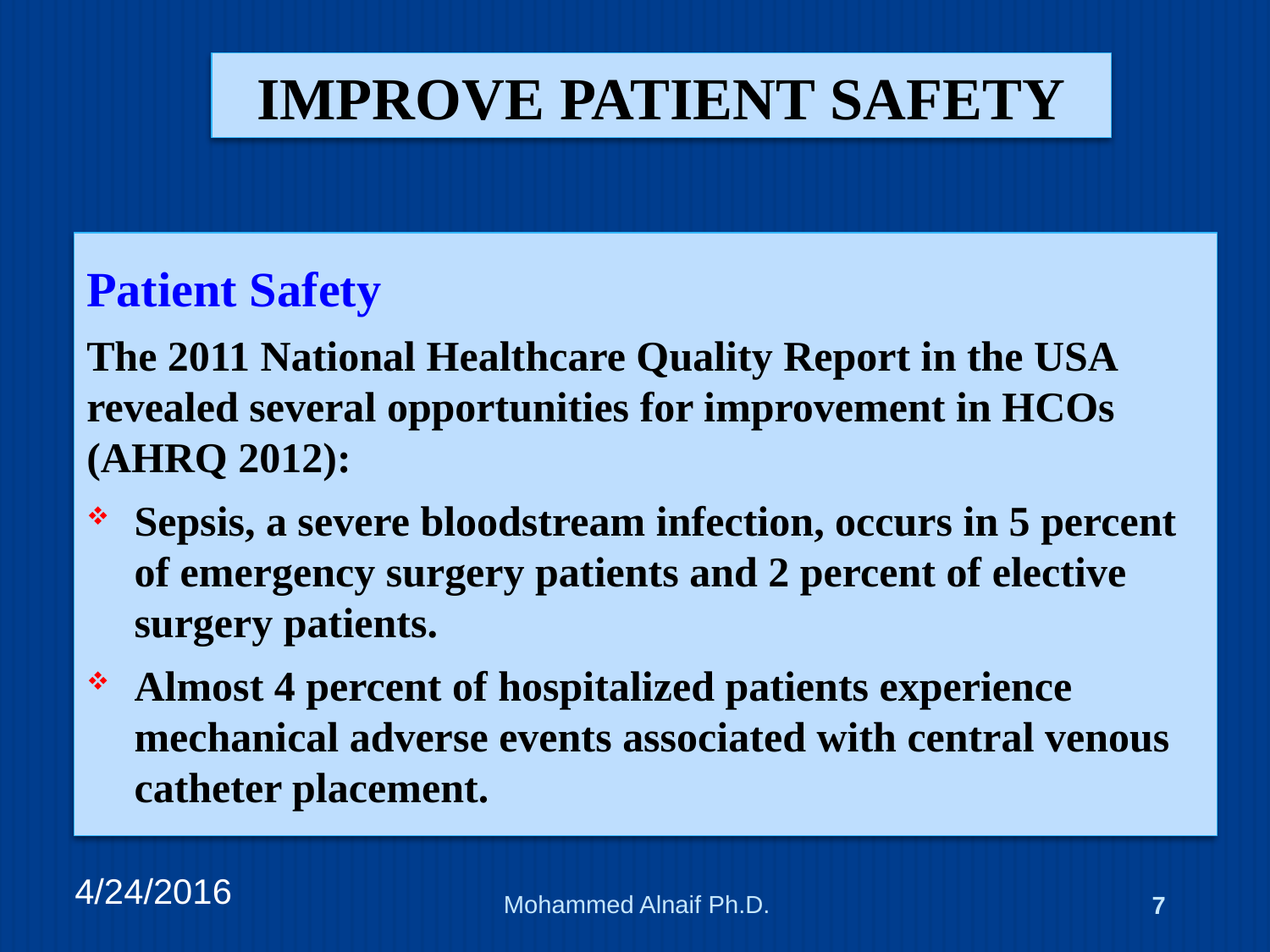

# improve patient safety
Patient Safety
The 2011 National Healthcare Quality Report in the USA revealed several opportunities for improvement in HCOs (AHRQ 2012):
Sepsis, a severe bloodstream infection, occurs in 5 percent of emergency surgery patients and 2 percent of elective surgery patients.
Almost 4 percent of hospitalized patients experience mechanical adverse events associated with central venous catheter placement.
4/24/2016
Mohammed Alnaif Ph.D.
7